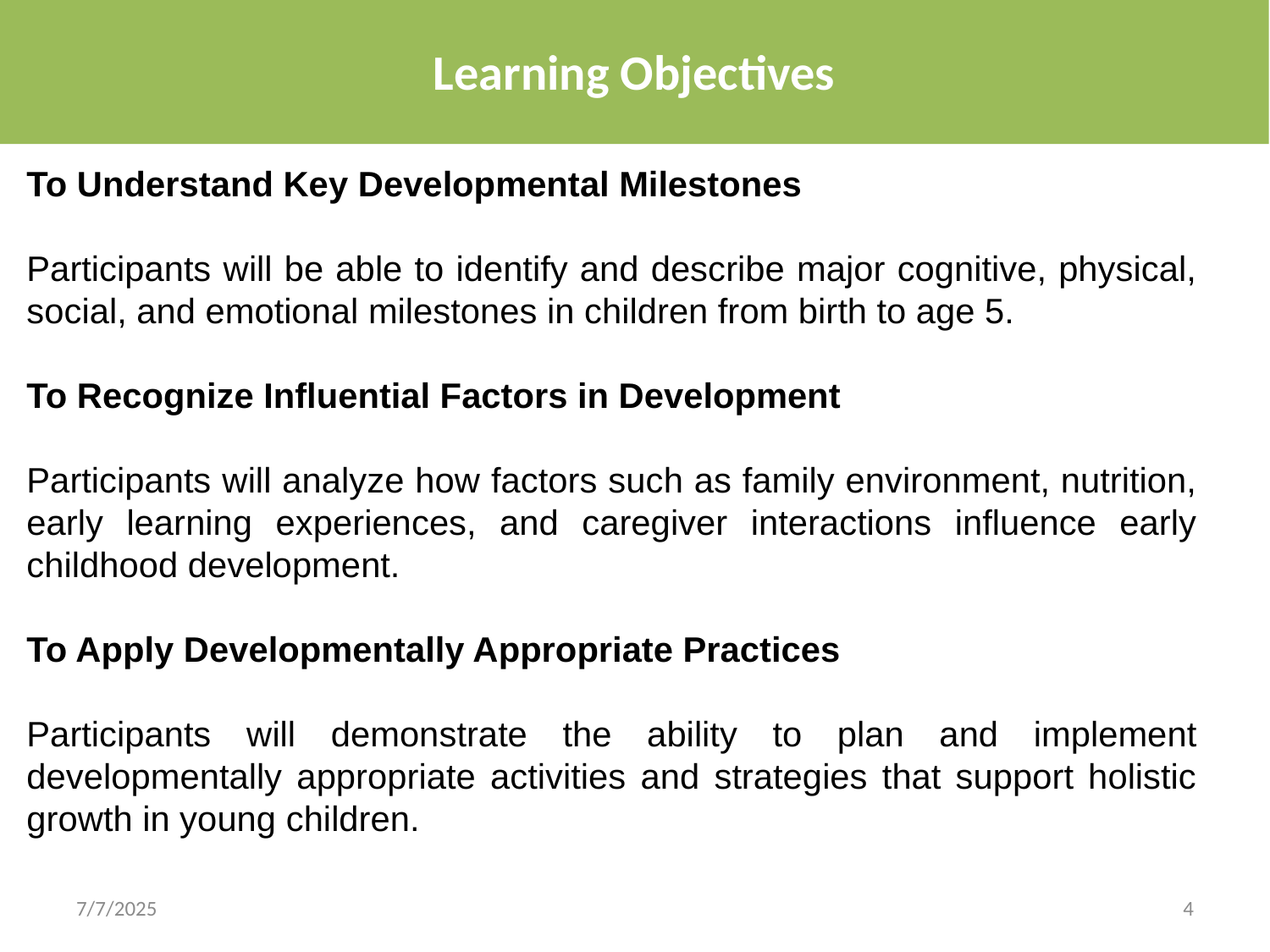

Learning Objectives
To Understand Key Developmental Milestones
Participants will be able to identify and describe major cognitive, physical, social, and emotional milestones in children from birth to age 5.

To Recognize Influential Factors in Development
Participants will analyze how factors such as family environment, nutrition, early learning experiences, and caregiver interactions influence early childhood development.

To Apply Developmentally Appropriate Practices

Participants will demonstrate the ability to plan and implement developmentally appropriate activities and strategies that support holistic growth in young children.
7/7/2025
4
Upon completion of this session participants should be able to:

Explain the importance of investing in comprehensive early childhood development care services